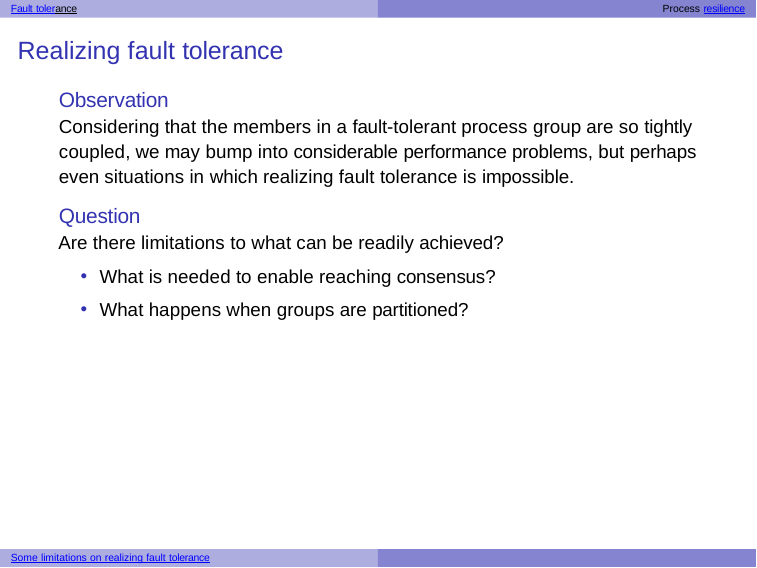

Fault tolerance	Process resilience
# Realizing fault tolerance
Observation
Considering that the members in a fault-tolerant process group are so tightly coupled, we may bump into considerable performance problems, but perhaps even situations in which realizing fault tolerance is impossible.
Question
Are there limitations to what can be readily achieved?
What is needed to enable reaching consensus?
What happens when groups are partitioned?

Some limitations on realizing fault tolerance